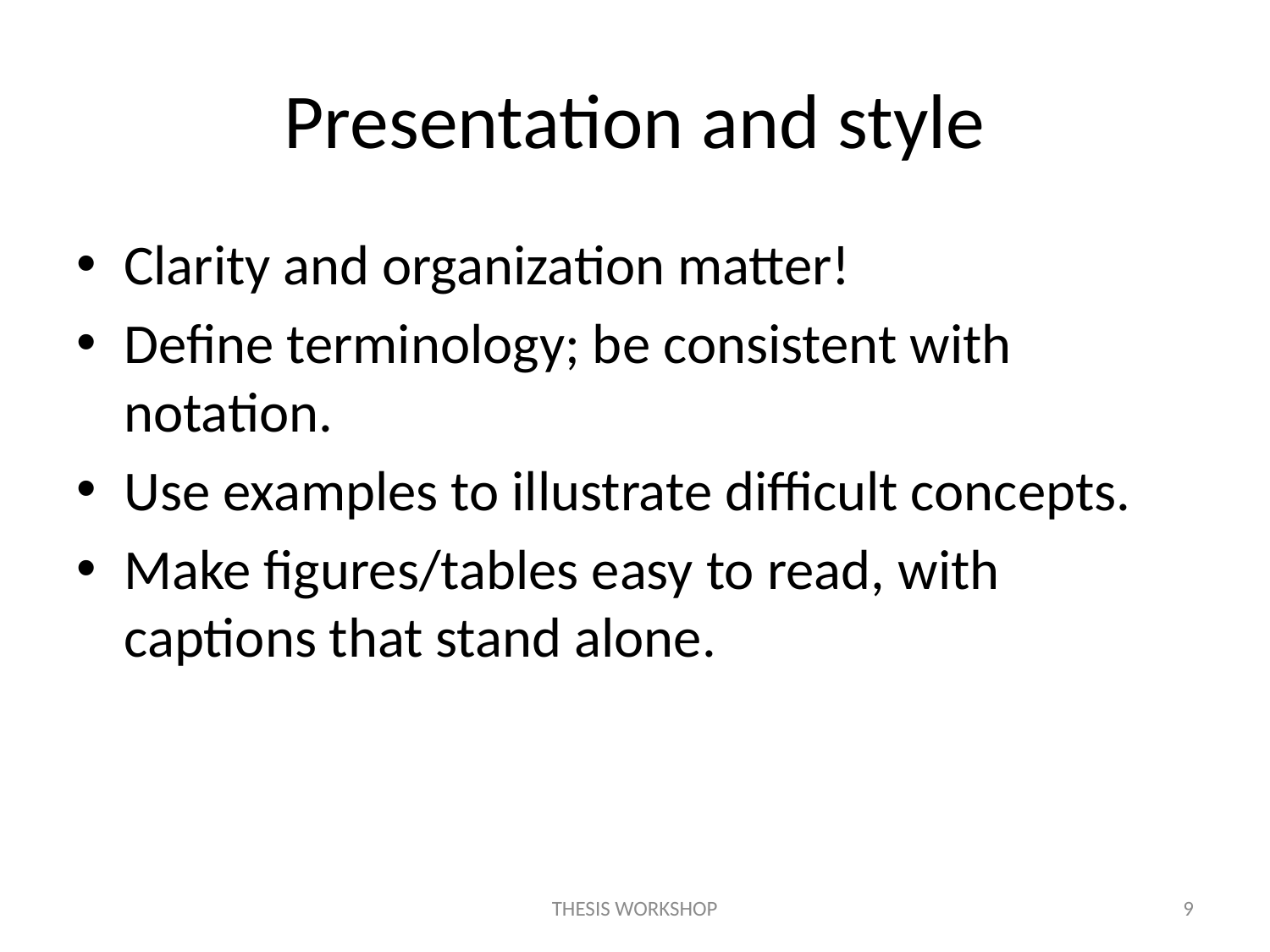

# Presentation and style
Clarity and organization matter!
Define terminology; be consistent with notation.
Use examples to illustrate difficult concepts.
Make figures/tables easy to read, with captions that stand alone.
THESIS WORKSHOP
9